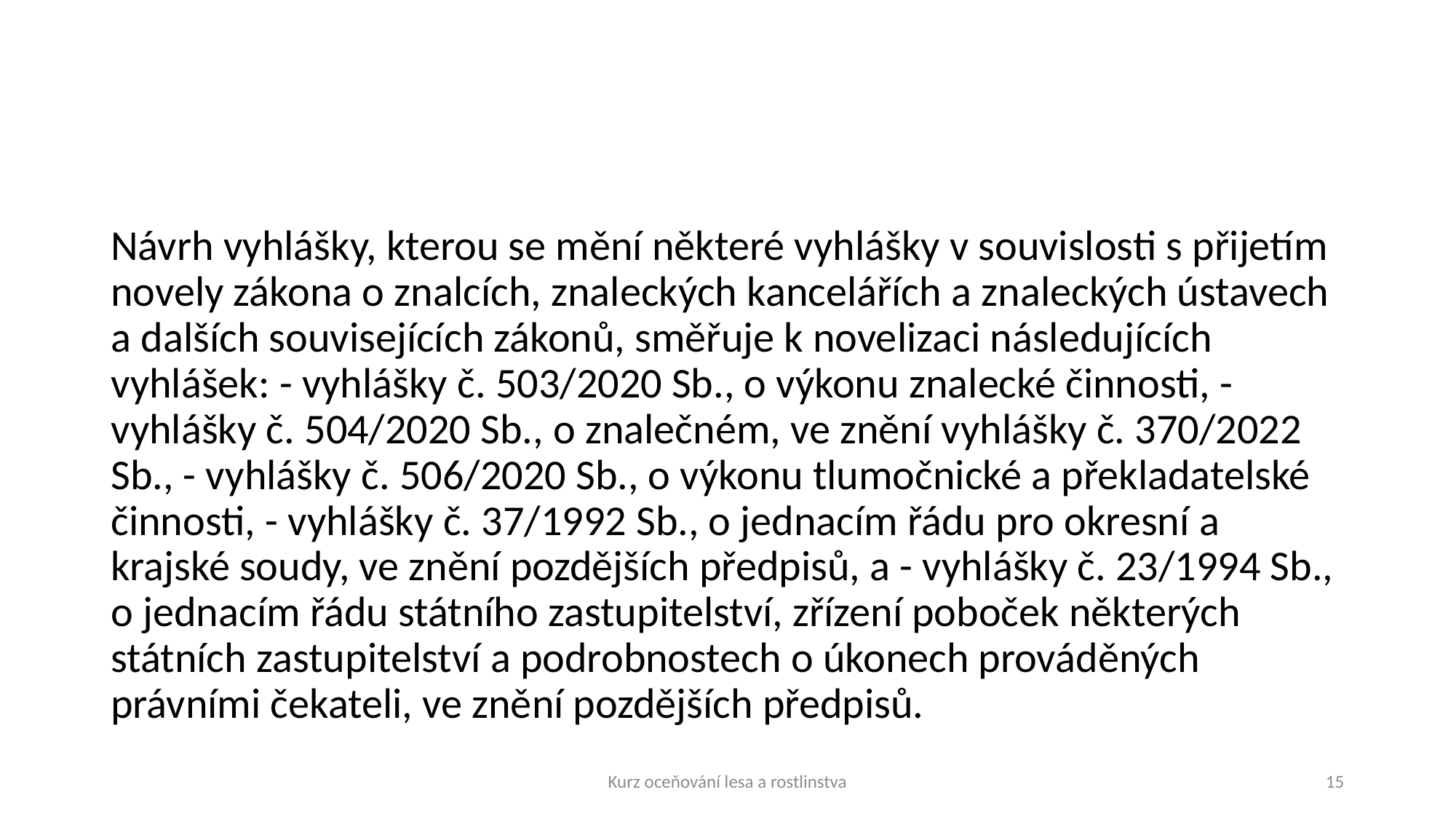

#
Návrh vyhlášky, kterou se mění některé vyhlášky v souvislosti s přijetím novely zákona o znalcích, znaleckých kancelářích a znaleckých ústavech a dalších souvisejících zákonů, směřuje k novelizaci následujících vyhlášek: - vyhlášky č. 503/2020 Sb., o výkonu znalecké činnosti, - vyhlášky č. 504/2020 Sb., o znalečném, ve znění vyhlášky č. 370/2022 Sb., - vyhlášky č. 506/2020 Sb., o výkonu tlumočnické a překladatelské činnosti, - vyhlášky č. 37/1992 Sb., o jednacím řádu pro okresní a krajské soudy, ve znění pozdějších předpisů, a - vyhlášky č. 23/1994 Sb., o jednacím řádu státního zastupitelství, zřízení poboček některých státních zastupitelství a podrobnostech o úkonech prováděných právními čekateli, ve znění pozdějších předpisů.
Kurz oceňování lesa a rostlinstva
15